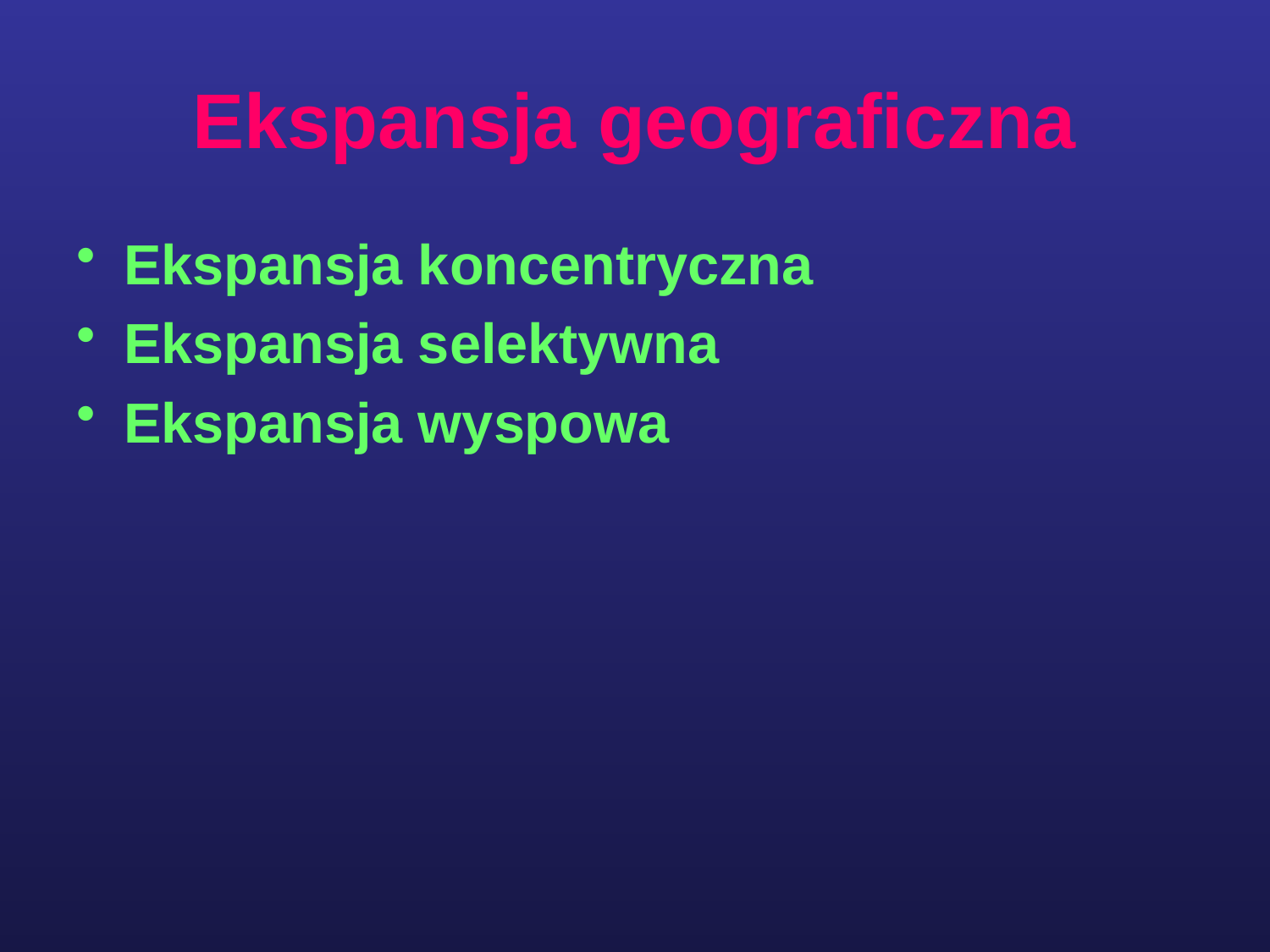

# Ekspansja geograficzna
Ekspansja koncentryczna
Ekspansja selektywna
Ekspansja wyspowa